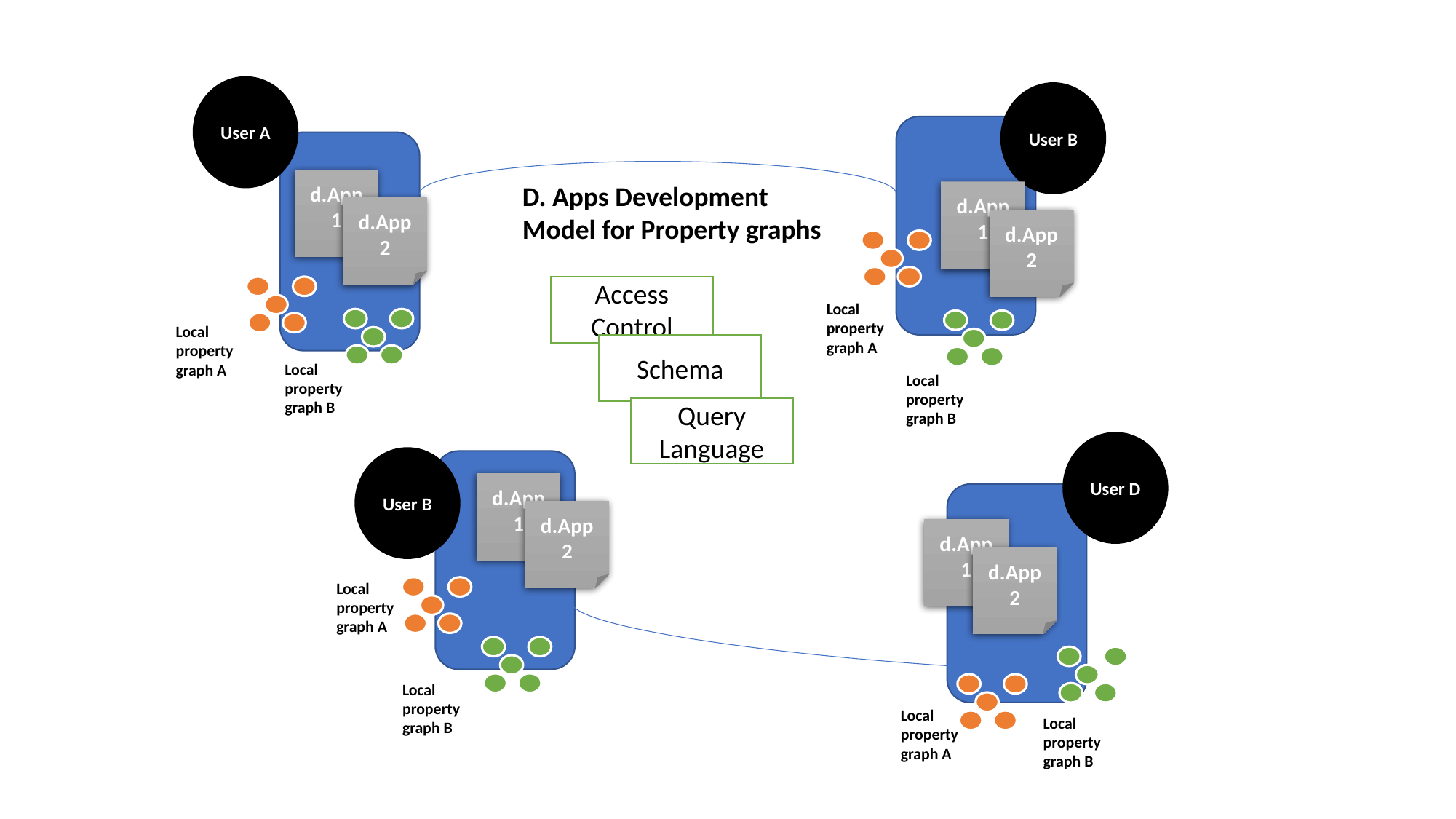

User A
User B

d.App 1
D. Apps Development Model for Property graphs
d.App 1
d.App 2
d.App 2

Access Control
Local property graph A

Local property graph A
Schema
Local property graph B
Local property graph B
….
Query Language
User D
User B

d.App 1

d.App 2
d.App 1
d.App 2
Local property graph A

Local property graph B

Local property graph A
Local property graph B